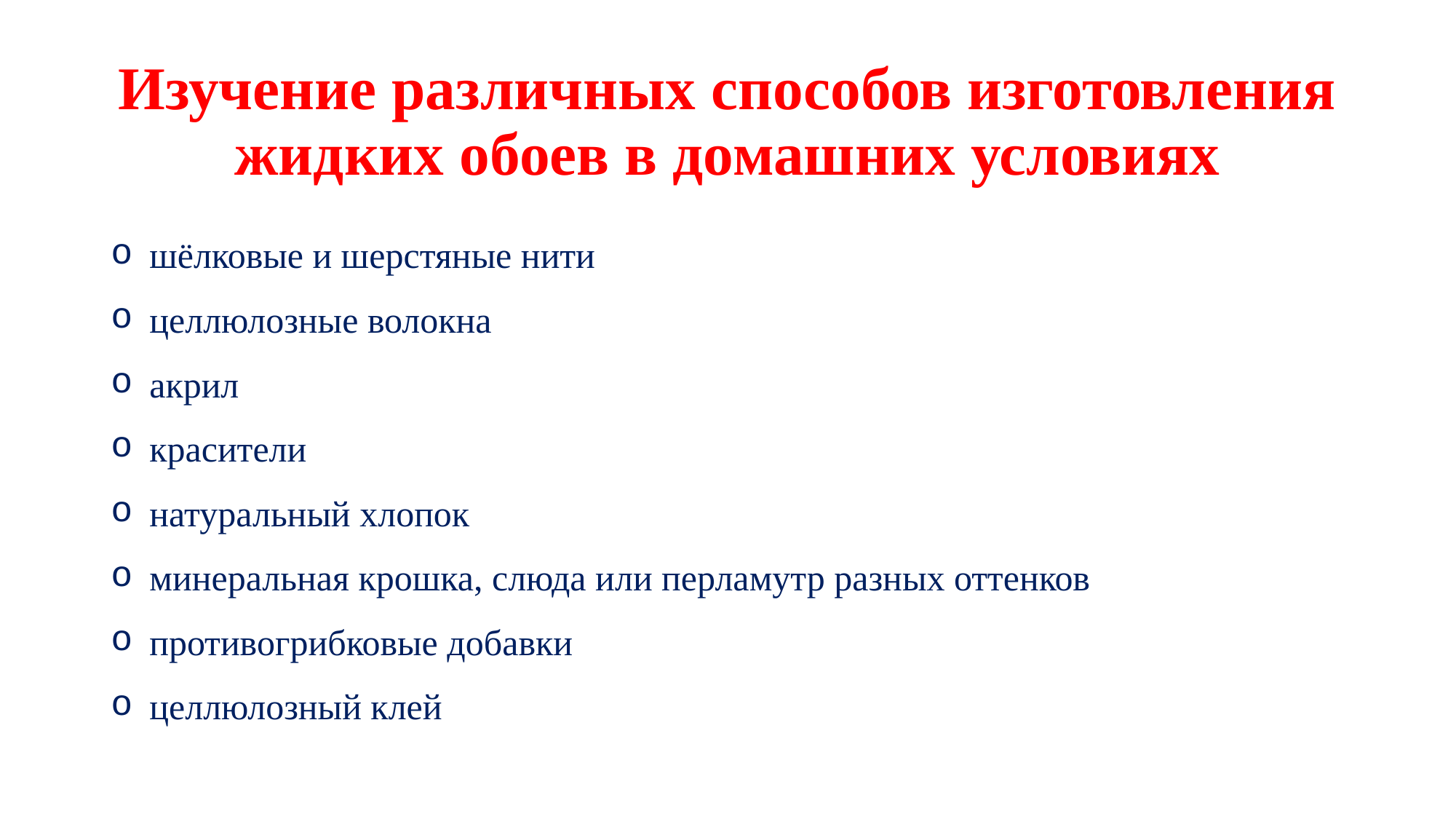

# Изучение различных способов изготовления жидких обоев в домашних условиях
шёлковые и шерстяные нити
целлюлозные волокна
акрил
красители
натуральный хлопок
минеральная крошка, слюда или перламутр разных оттенков
противогрибковые добавки
целлюлозный клей